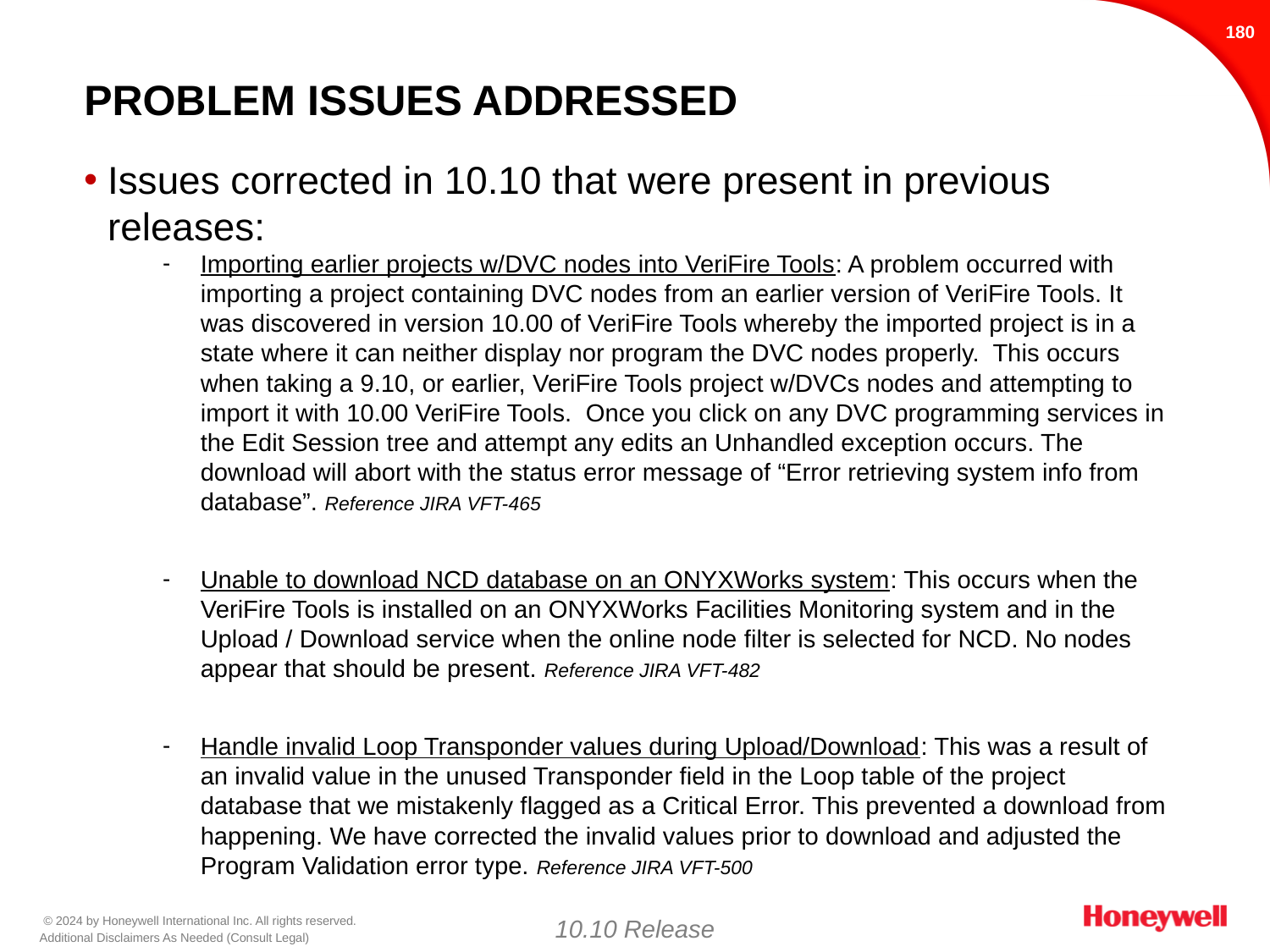

180
# Problem issues addressed
Issues corrected in 10.10 that were present in previous releases:
Importing earlier projects w/DVC nodes into VeriFire Tools: A problem occurred with importing a project containing DVC nodes from an earlier version of VeriFire Tools. It was discovered in version 10.00 of VeriFire Tools whereby the imported project is in a state where it can neither display nor program the DVC nodes properly.  This occurs when taking a 9.10, or earlier, VeriFire Tools project w/DVCs nodes and attempting to import it with 10.00 VeriFire Tools.  Once you click on any DVC programming services in the Edit Session tree and attempt any edits an Unhandled exception occurs. The download will abort with the status error message of “Error retrieving system info from database”. Reference JIRA VFT-465

Unable to download NCD database on an ONYXWorks system: This occurs when the VeriFire Tools is installed on an ONYXWorks Facilities Monitoring system and in the Upload / Download service when the online node filter is selected for NCD. No nodes appear that should be present. Reference JIRA VFT-482

Handle invalid Loop Transponder values during Upload/Download: This was a result of an invalid value in the unused Transponder field in the Loop table of the project database that we mistakenly flagged as a Critical Error. This prevented a download from happening. We have corrected the invalid values prior to download and adjusted the Program Validation error type. Reference JIRA VFT-500

10.10 Release